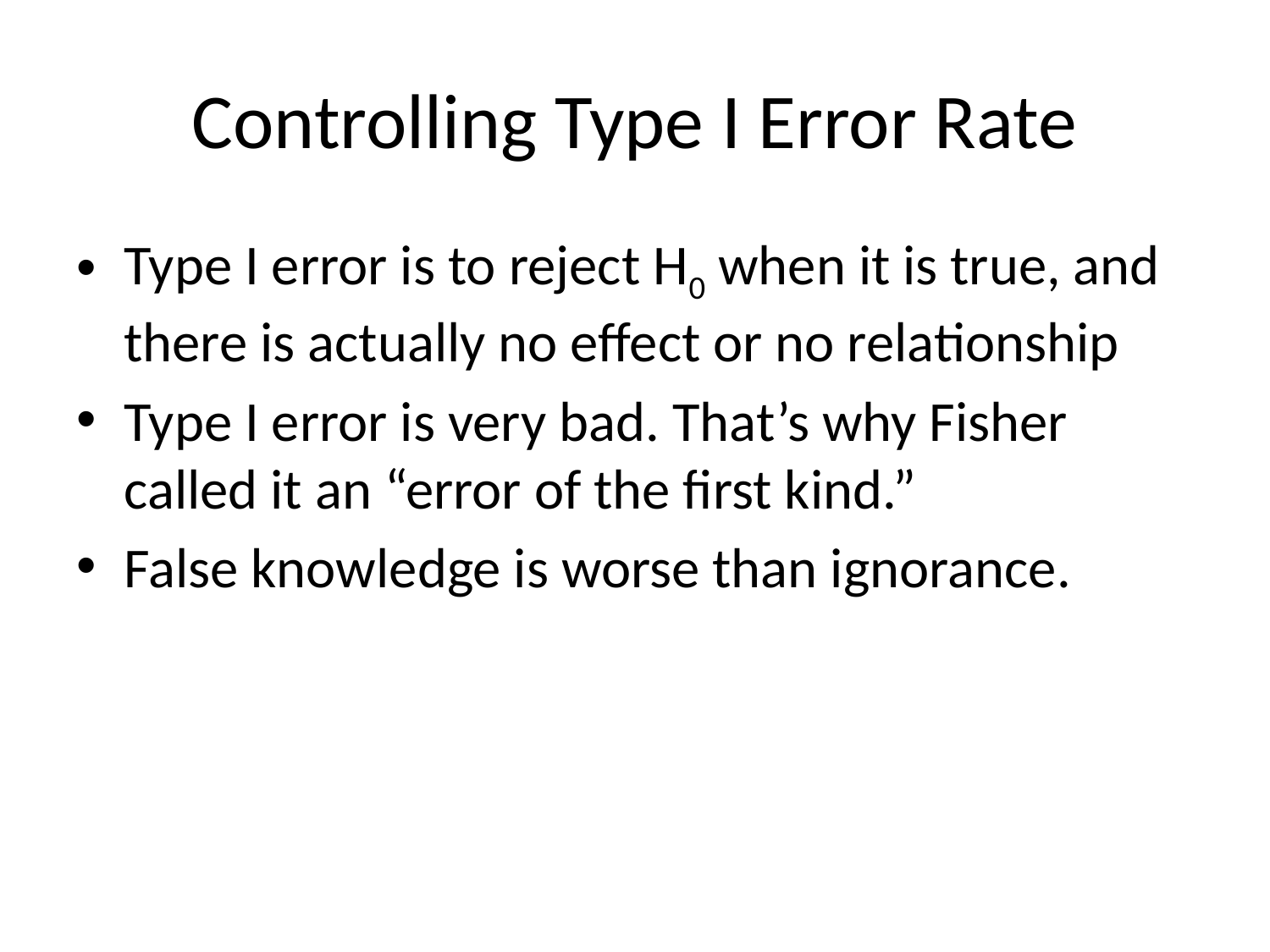

# Controlling Type I Error Rate
Type I error is to reject H0 when it is true, and there is actually no effect or no relationship
Type I error is very bad. That’s why Fisher called it an “error of the first kind.”
False knowledge is worse than ignorance.